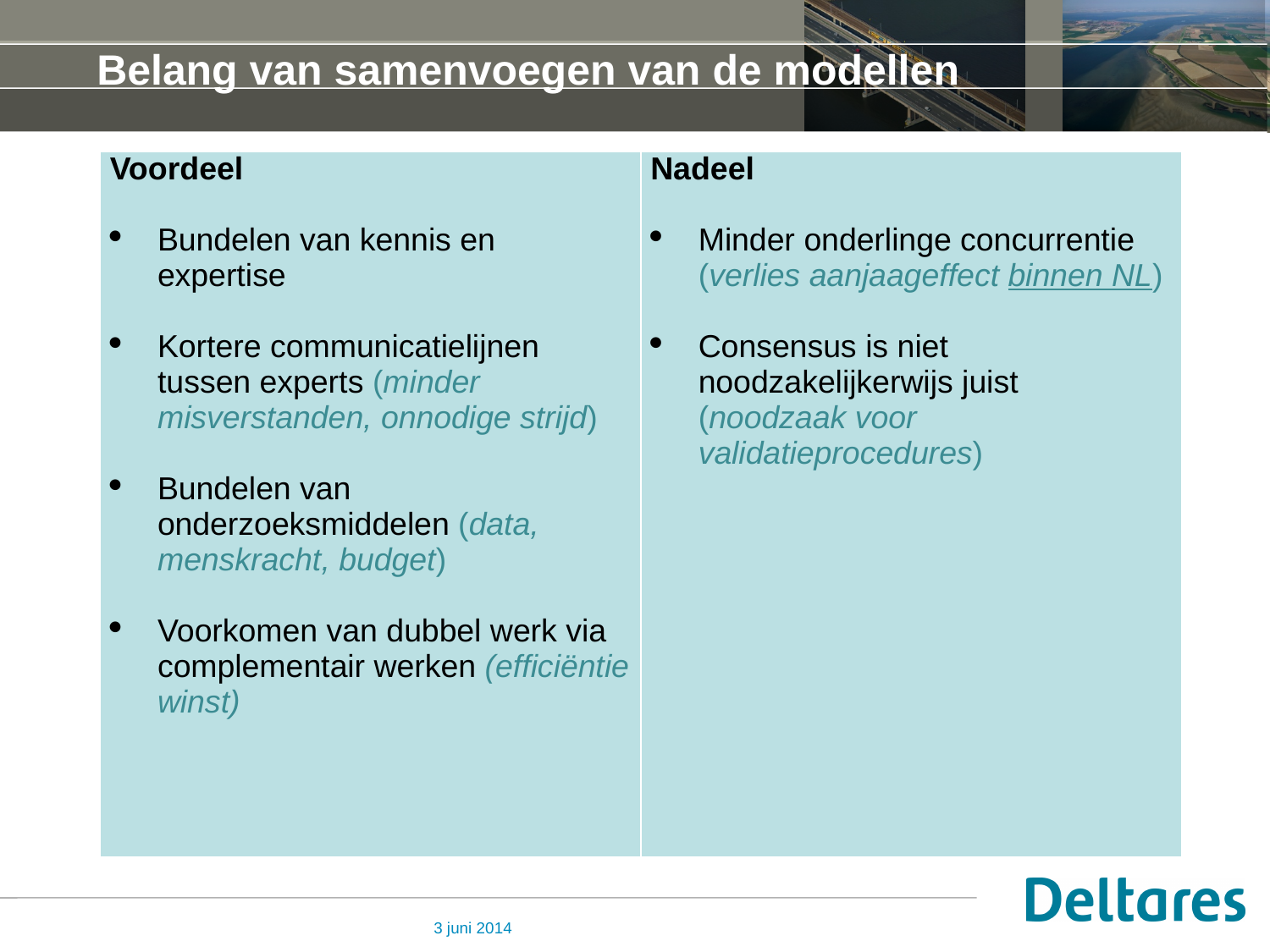

# Belang van samenvoegen van de modellen
| Voordeel Bundelen van kennis en expertise Kortere communicatielijnen tussen experts (minder misverstanden, onnodige strijd) Bundelen van onderzoeksmiddelen (data, menskracht, budget) Voorkomen van dubbel werk via complementair werken (efficiëntie winst) | Nadeel Minder onderlinge concurrentie (verlies aanjaageffect binnen NL) Consensus is niet noodzakelijkerwijs juist (noodzaak voor validatieprocedures) |
| --- | --- |
3 juni 2014